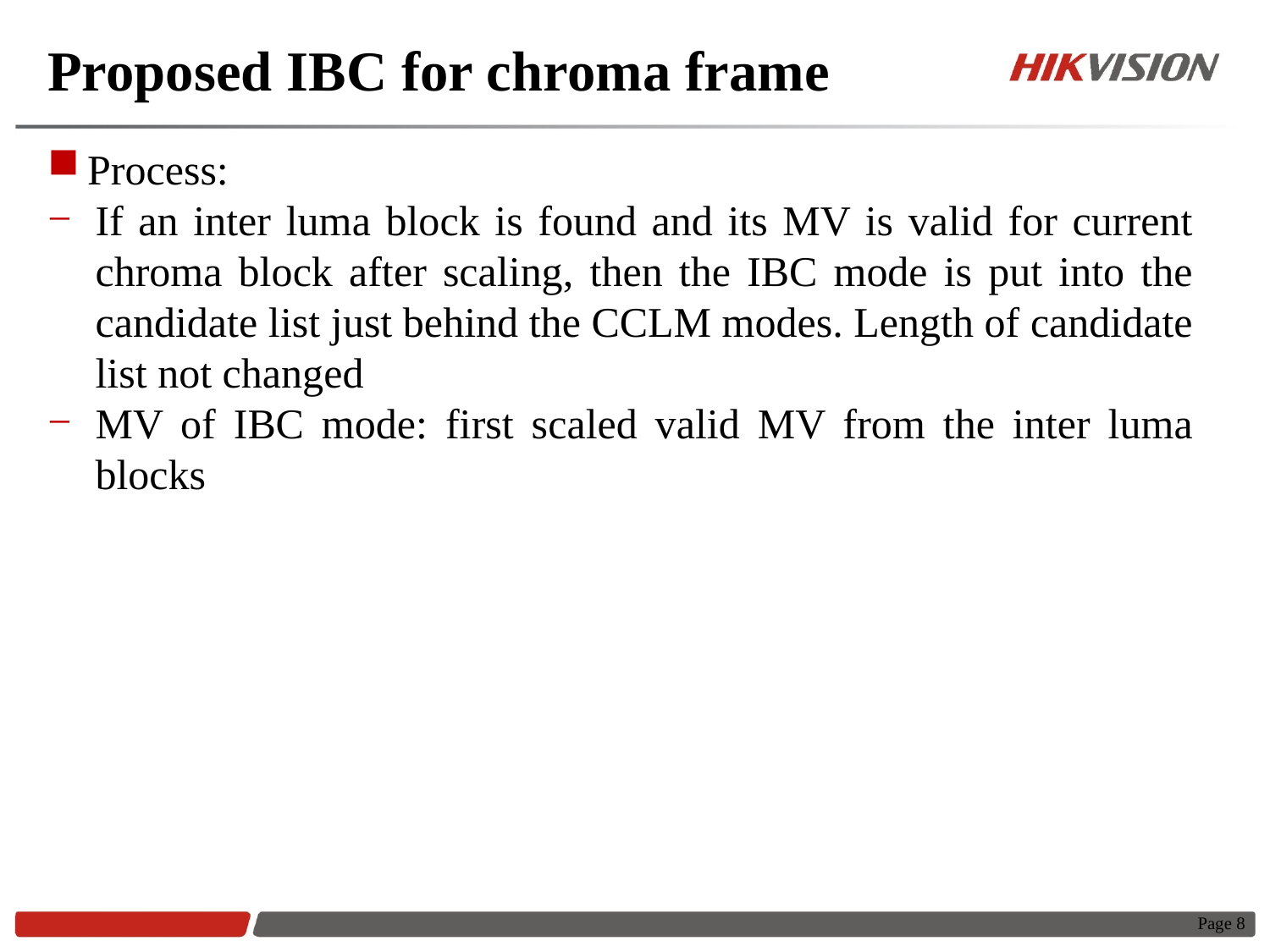

# Proposed IBC for chroma frame
Process:
If an inter luma block is found and its MV is valid for current chroma block after scaling, then the IBC mode is put into the candidate list just behind the CCLM modes. Length of candidate list not changed
MV of IBC mode: first scaled valid MV from the inter luma blocks

Page 8